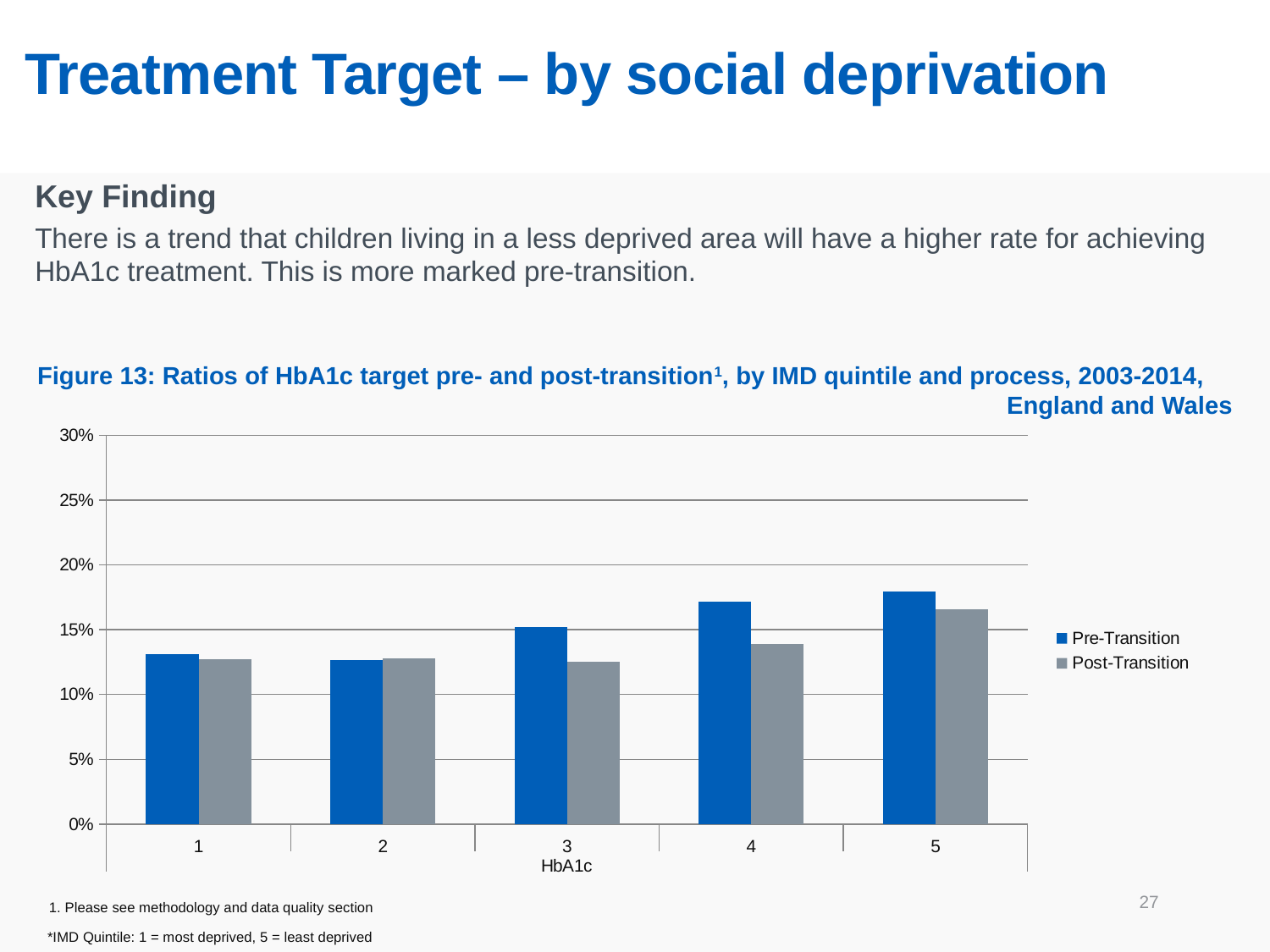

# Treatment Target – by social deprivation
Key Finding
There is a trend that children living in a less deprived area will have a higher rate for achieving HbA1c treatment. This is more marked pre-transition.
Figure 13: Ratios of HbA1c target pre- and post-transition1, by IMD quintile and process, 2003-2014,
England and Wales

### Chart

| Category | Pre-Transition | Post-Transition |
|---|---|---|
| 1 | 0.13096139288417866 | 0.12753897024090693 |
| 2 | 0.12680452594615685 | 0.1278340569223348 |
| 3 | 0.152014652014652 | 0.12505663797009514 |
| 4 | 0.17155266015200868 | 0.1388642413487134 |
| 5 | 0.17960986382039013 | 0.16569637259292433 |
27
1. Please see methodology and data quality section
*IMD Quintile: 1 = most deprived, 5 = least deprived